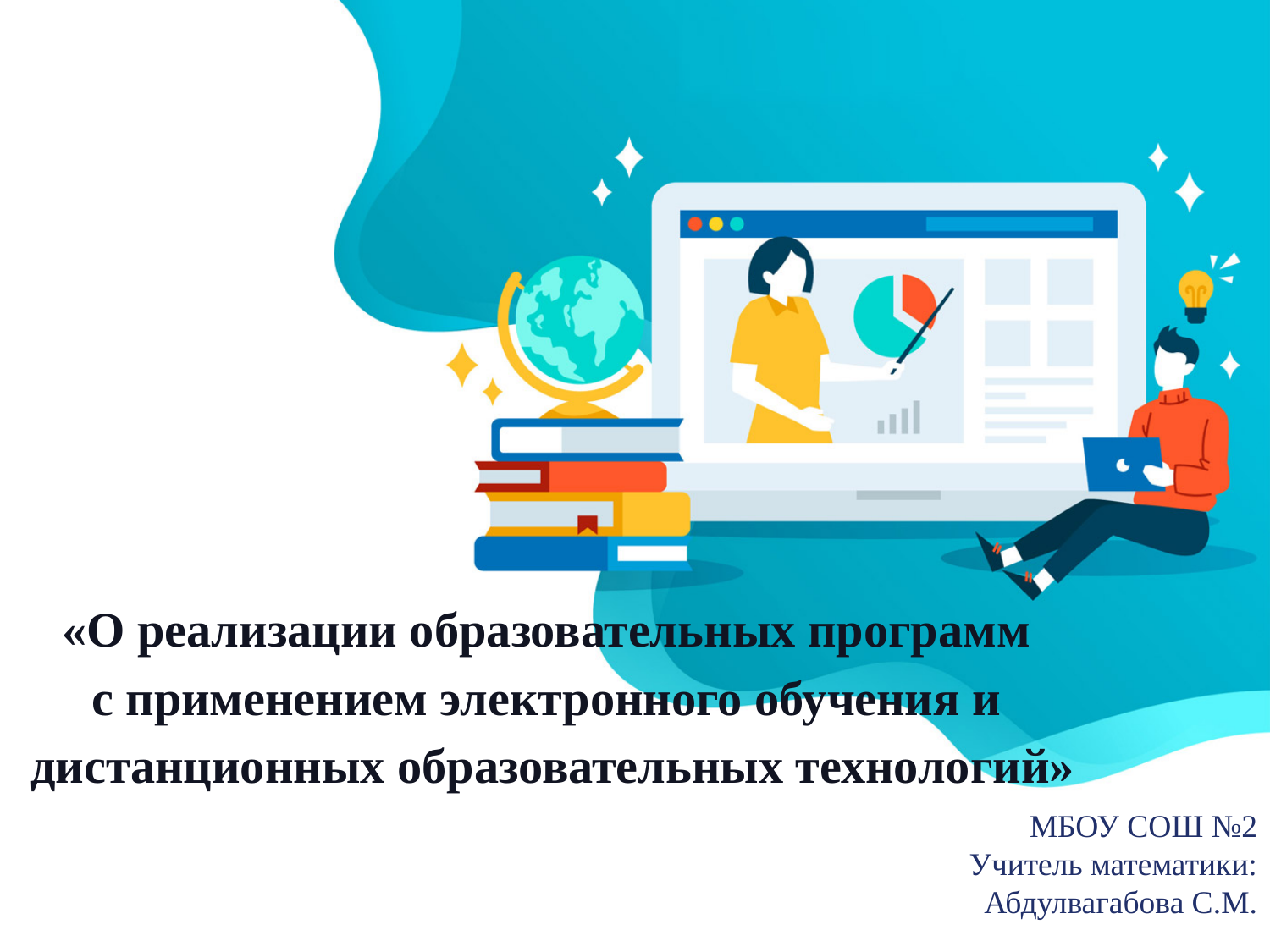

# «О реализации образовательных программ с применением электронного обучения и дистанционных образовательных технологий»
МБОУ СОШ №2
Учитель математики: Абдулвагабова С.М.